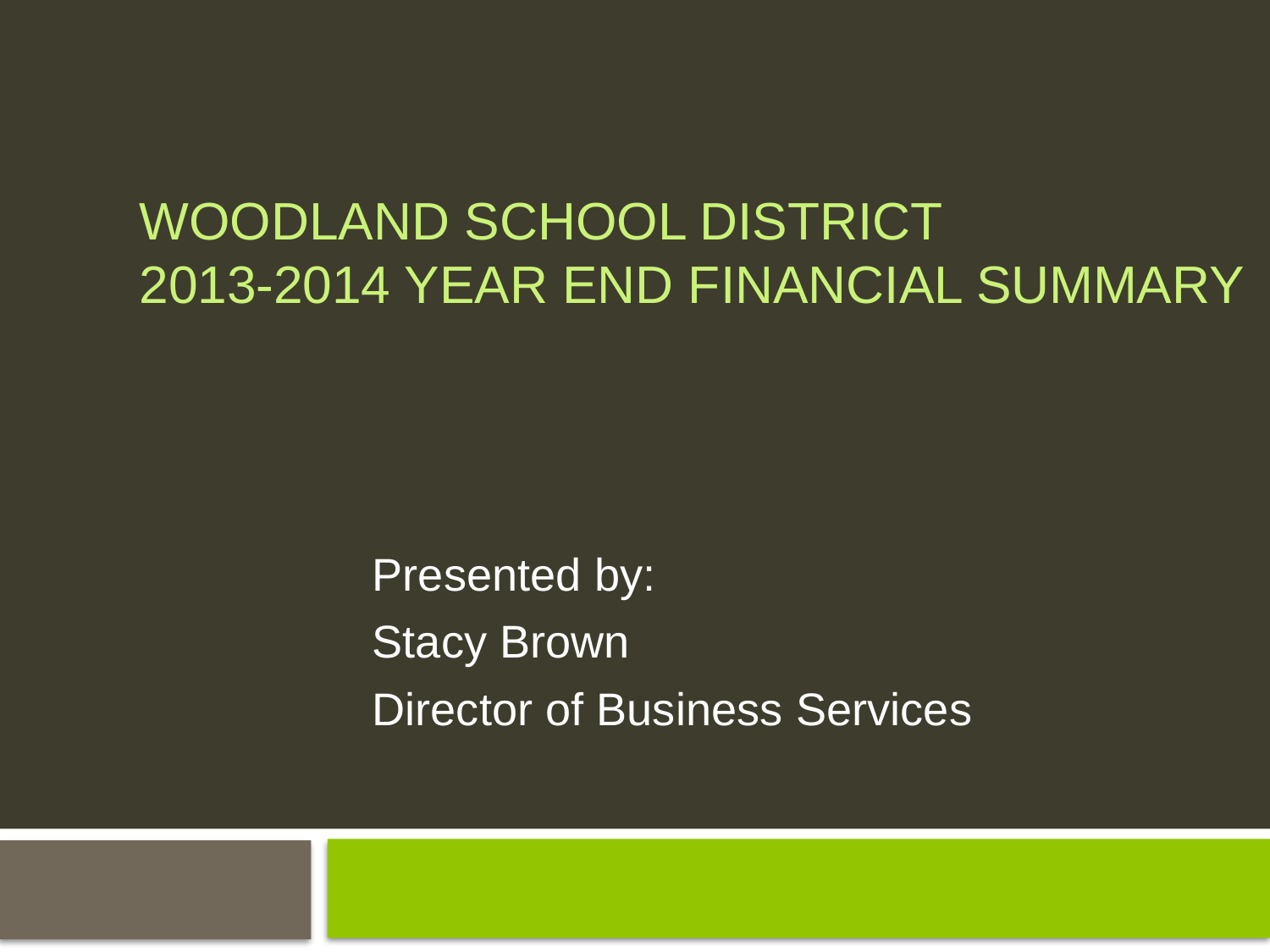

# WOODLAND School District 2013-2014 Year End Financial Summary
Presented by:
Stacy Brown
Director of Business Services